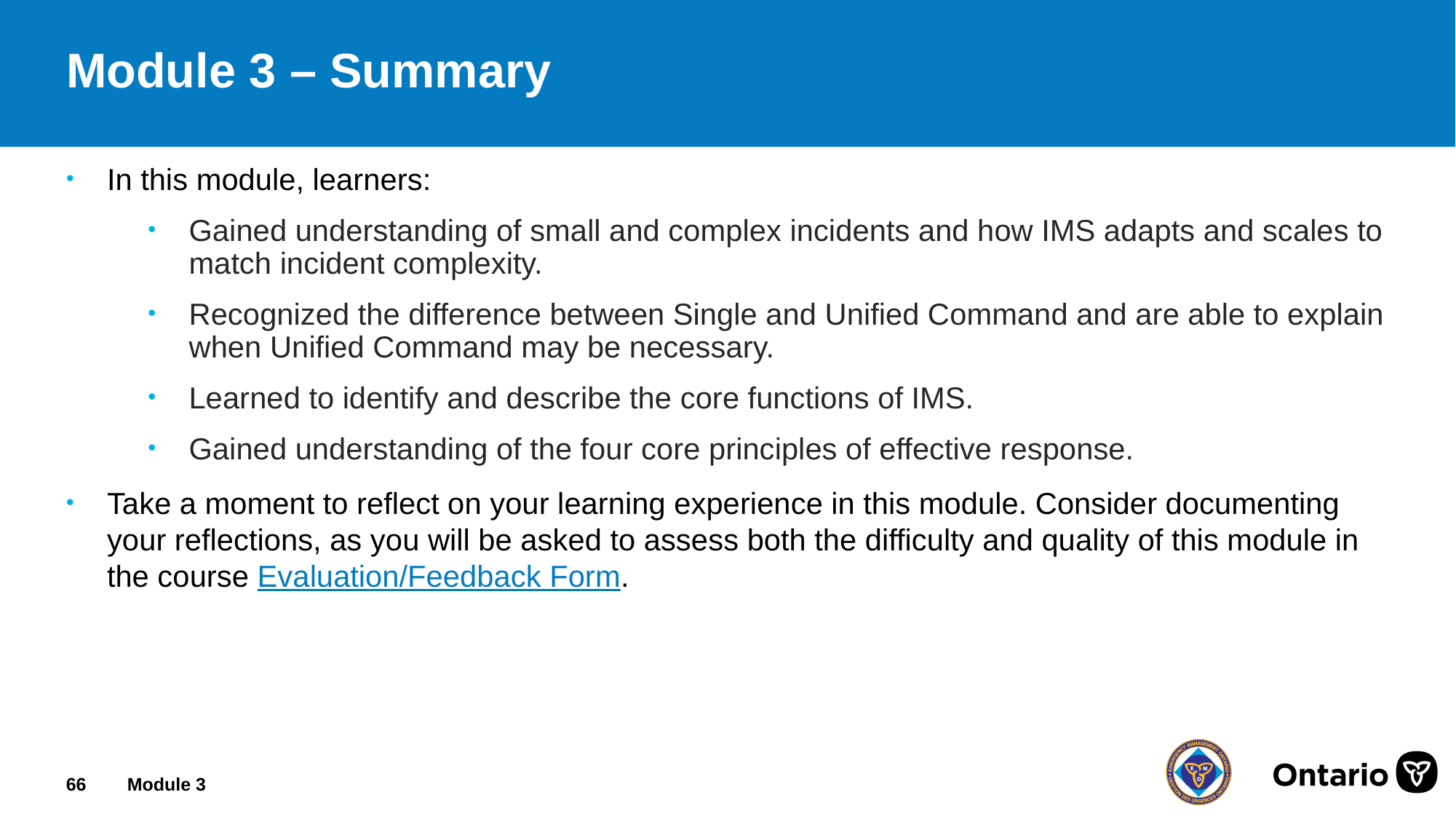

# Module 3 – Summary
In this module, learners:
Gained understanding of small and complex incidents and how IMS adapts and scales to match incident complexity.
Recognized the difference between Single and Unified Command and are able to explain when Unified Command may be necessary.
Learned to identify and describe the core functions of IMS.
Gained understanding of the four core principles of effective response.
Take a moment to reflect on your learning experience in this module. Consider documenting your reflections, as you will be asked to assess both the difficulty and quality of this module in the course Evaluation/Feedback Form.

66
Module 3